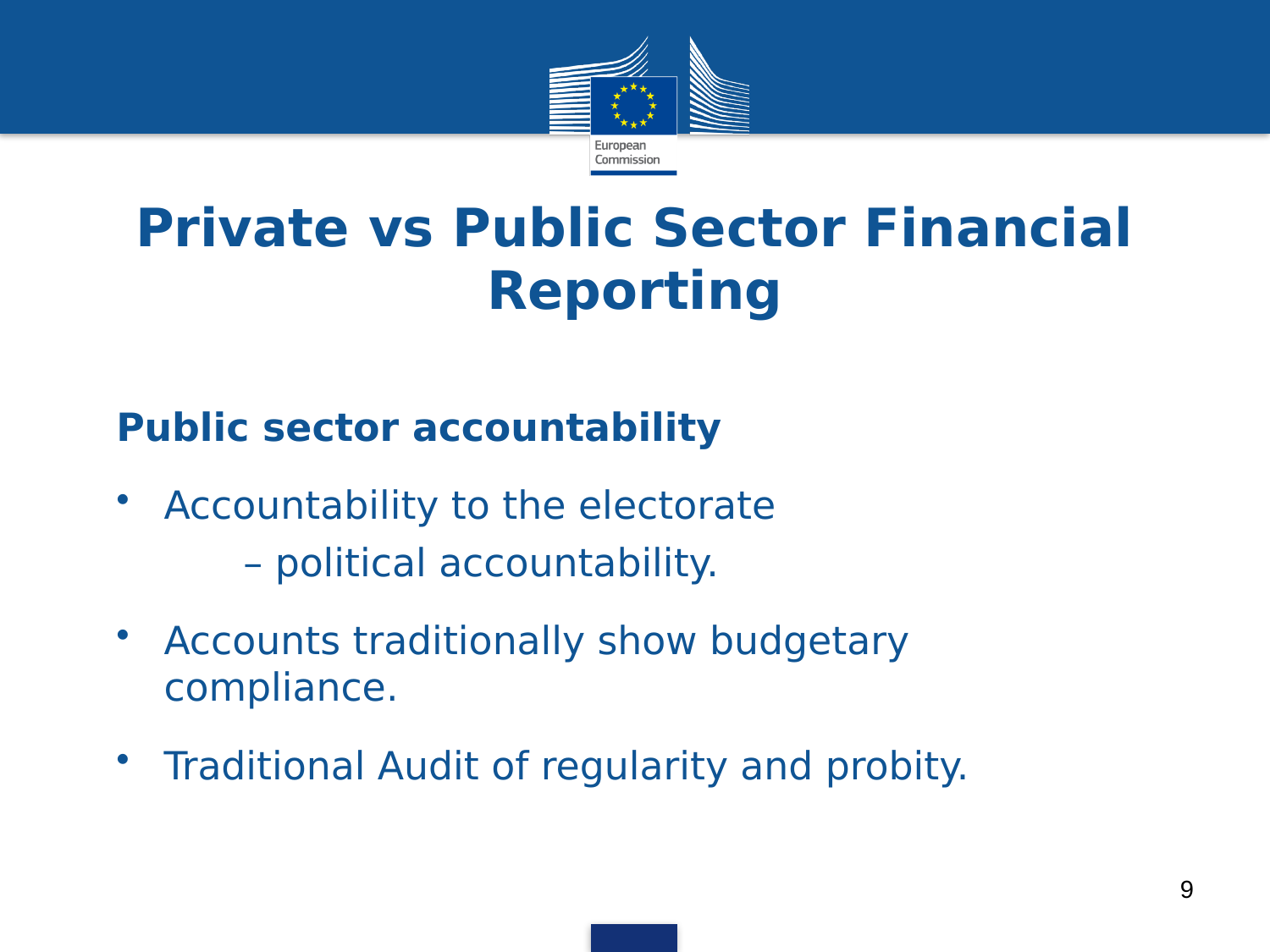

Private vs Public Sector Financial Reporting
Public sector accountability
Accountability to the electorate
	– political accountability.
Accounts traditionally show budgetary
compliance.
Traditional Audit of regularity and probity.
9